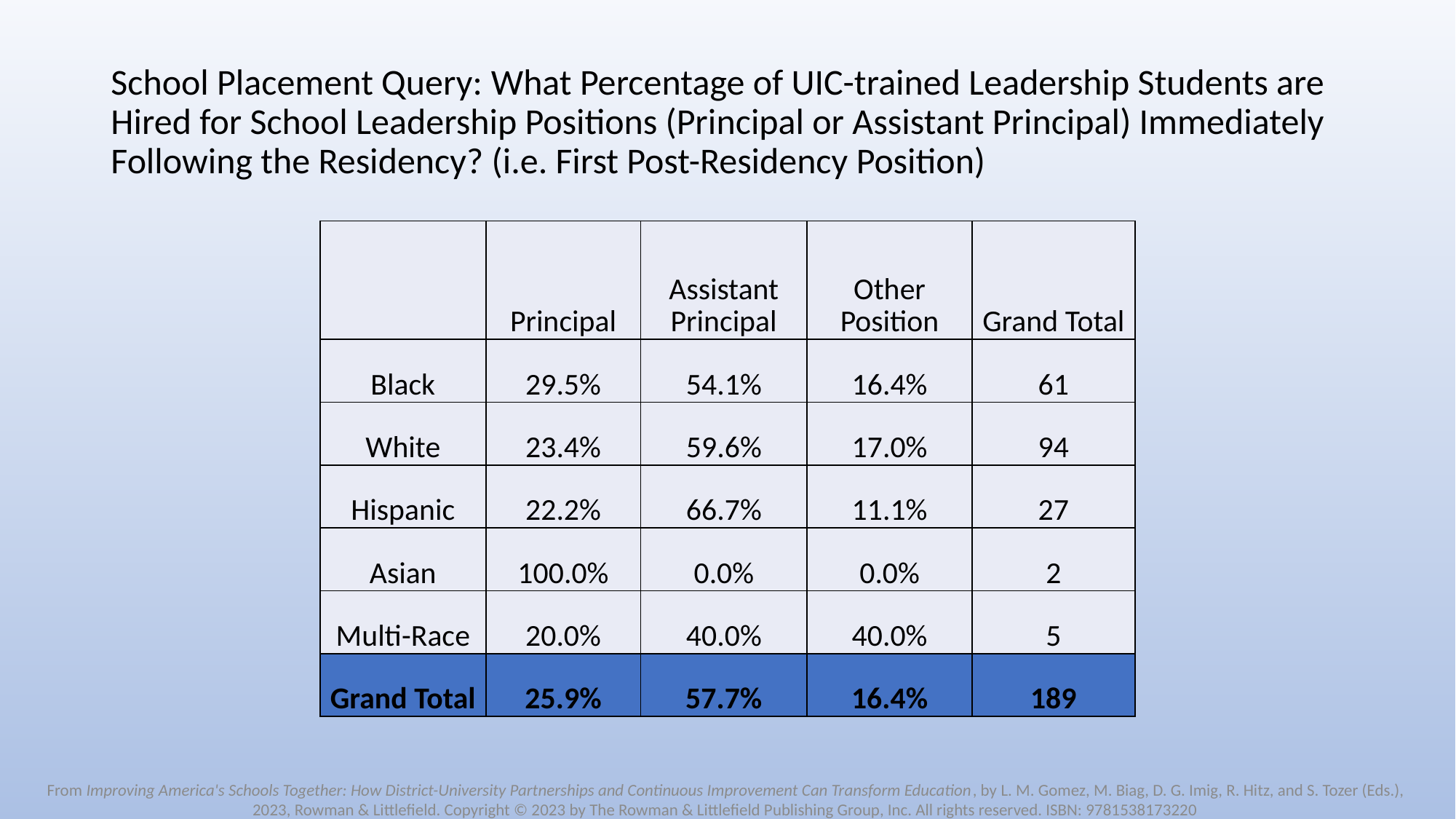

# School Placement Query: What Percentage of UIC-trained Leadership Students are Hired for School Leadership Positions (Principal or Assistant Principal) Immediately Following the Residency? (i.e. First Post-Residency Position)
|  | Principal | Assistant Principal | Other Position | Grand Total |
| --- | --- | --- | --- | --- |
| Black | 29.5% | 54.1% | 16.4% | 61 |
| White | 23.4% | 59.6% | 17.0% | 94 |
| Hispanic | 22.2% | 66.7% | 11.1% | 27 |
| Asian | 100.0% | 0.0% | 0.0% | 2 |
| Multi-Race | 20.0% | 40.0% | 40.0% | 5 |
| Grand Total | 25.9% | 57.7% | 16.4% | 189 |

From Improving America's Schools Together: How District-University Partnerships and Continuous Improvement Can Transform Education, by L. M. Gomez, M. Biag, D. G. Imig, R. Hitz, and S. Tozer (Eds.), 2023, Rowman & Littlefield. Copyright © 2023 by The Rowman & Littlefield Publishing Group, Inc. All rights reserved. ISBN: 9781538173220